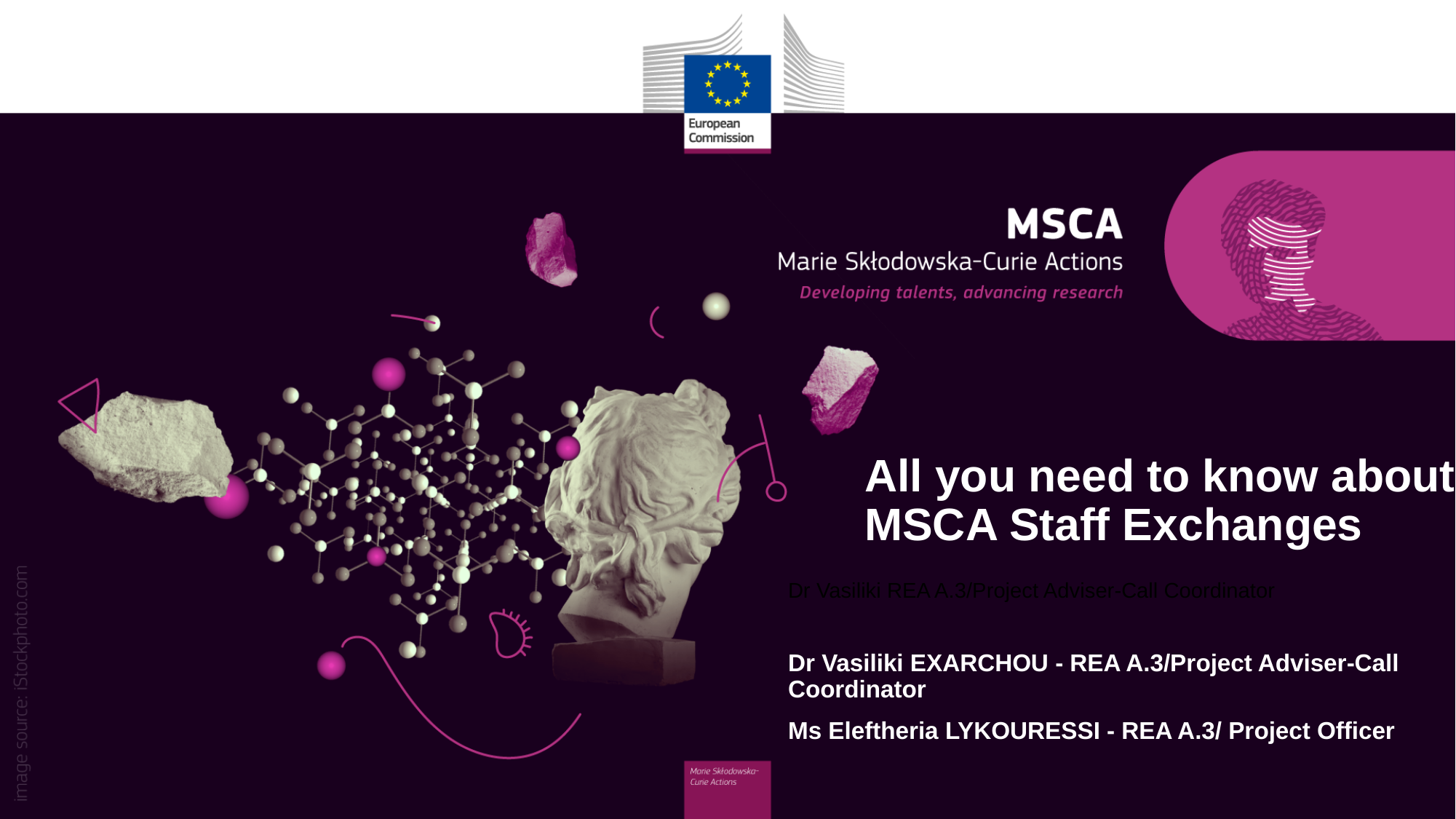

#
All you need to know about MSCA Staff Exchanges
Dr Vasiliki REA A.3/Project Adviser-Call Coordinator

Dr Vasiliki EXARCHOU - REA A.3/Project Adviser-Call Coordinator
Ms Eleftheria LYKOURESSI - REA A.3/ Project Officer